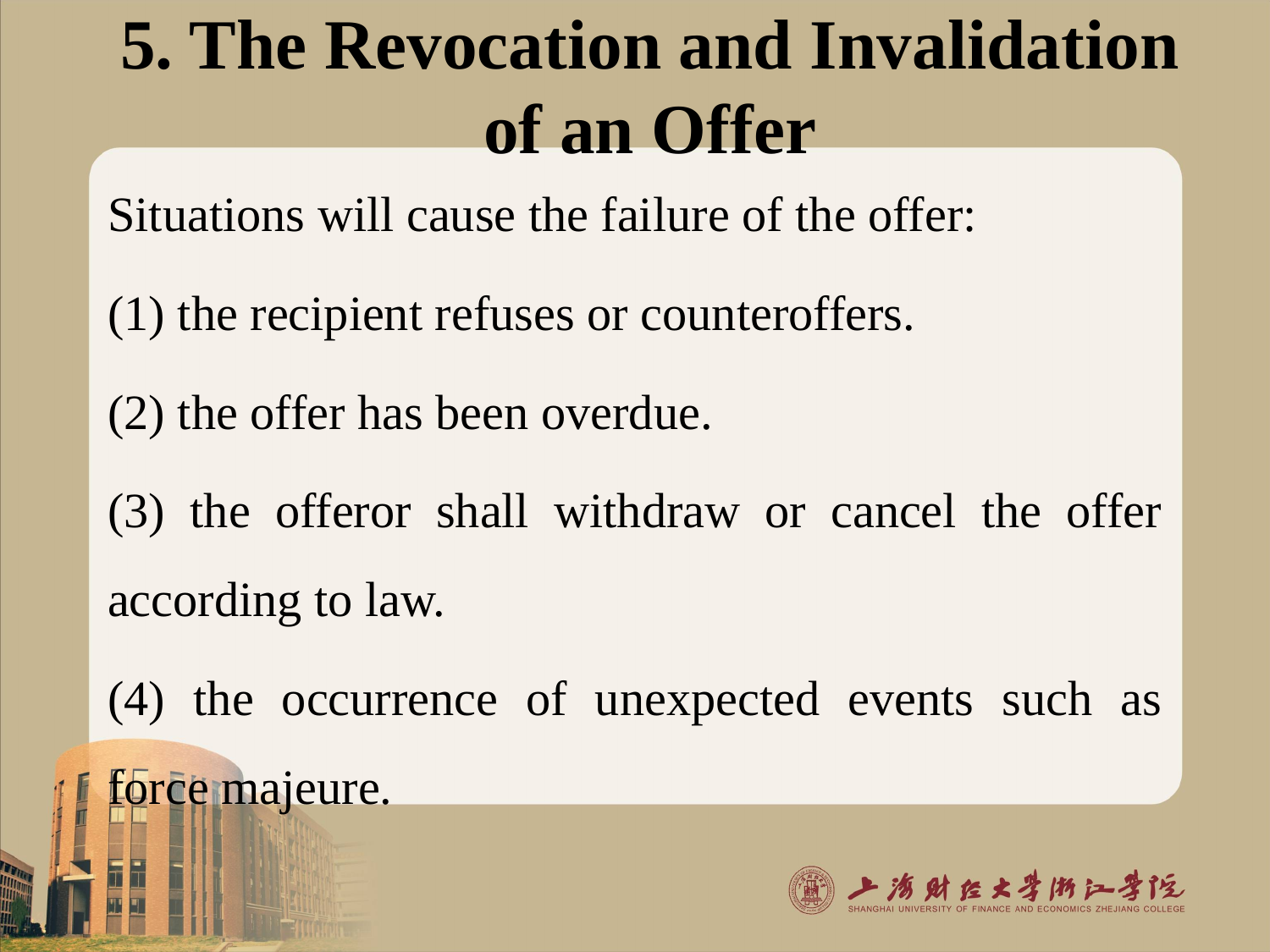

# 5. The Revocation and Invalidation of an Offer
Situations will cause the failure of the offer:
(1) the recipient refuses or counteroffers.
(2) the offer has been overdue.
(3) the offeror shall withdraw or cancel the offer according to law.
(4) the occurrence of unexpected events such as force majeure.